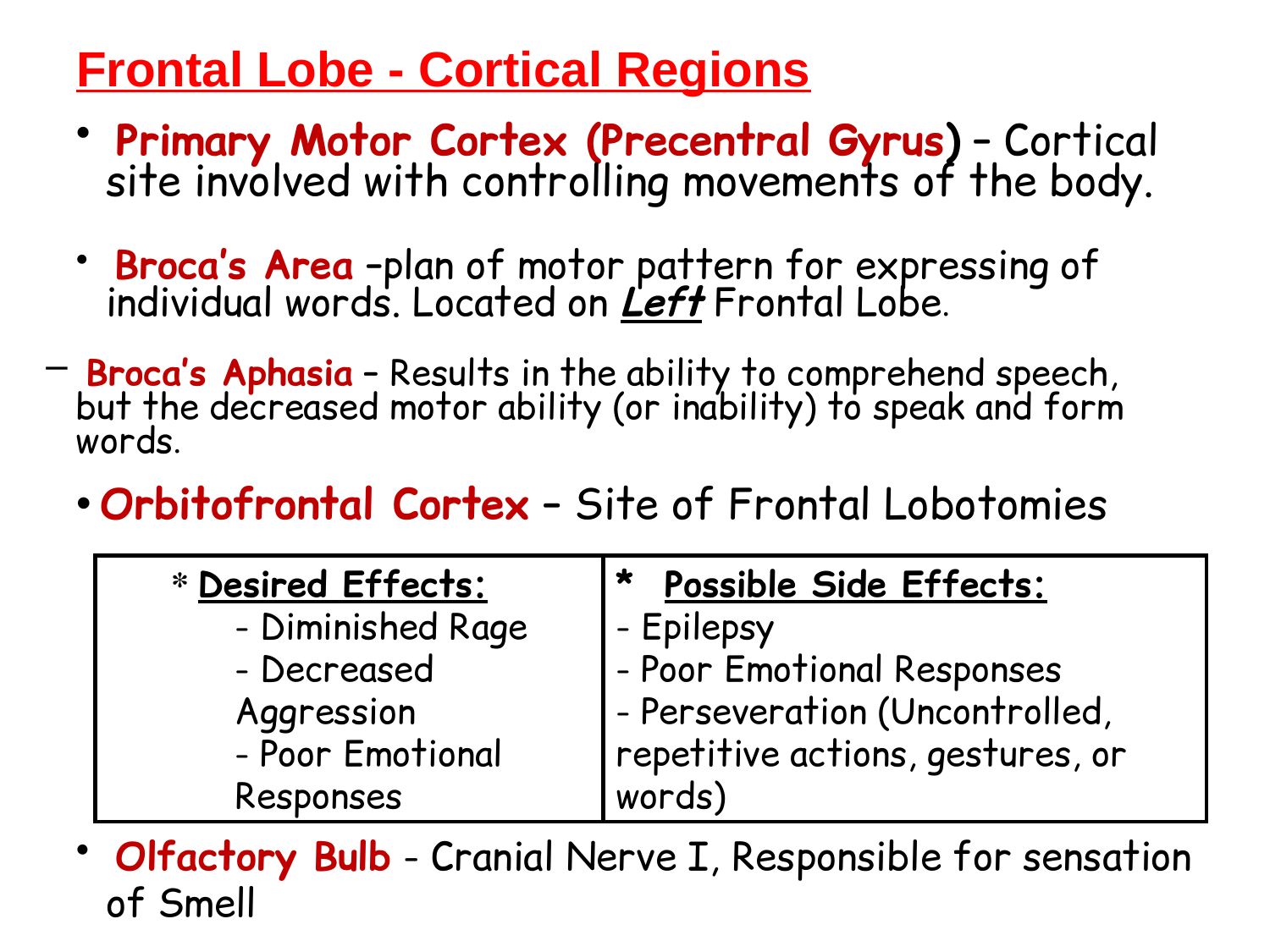

# Frontal Lobe - Cortical Regions
 Primary Motor Cortex (Precentral Gyrus) – Cortical site involved with controlling movements of the body.
 Broca’s Area –plan of motor pattern for expressing of individual words. Located on Left Frontal Lobe.
 Broca’s Aphasia – Results in the ability to comprehend speech, but the decreased motor ability (or inability) to speak and form words.
Orbitofrontal Cortex – Site of Frontal Lobotomies
* Desired Effects:
- Diminished Rage
- Decreased Aggression
- Poor Emotional Responses
*  Possible Side Effects:
- Epilepsy
- Poor Emotional Responses
- Perseveration (Uncontrolled, repetitive actions, gestures, or words)

 Olfactory Bulb - Cranial Nerve I, Responsible for sensation of Smell